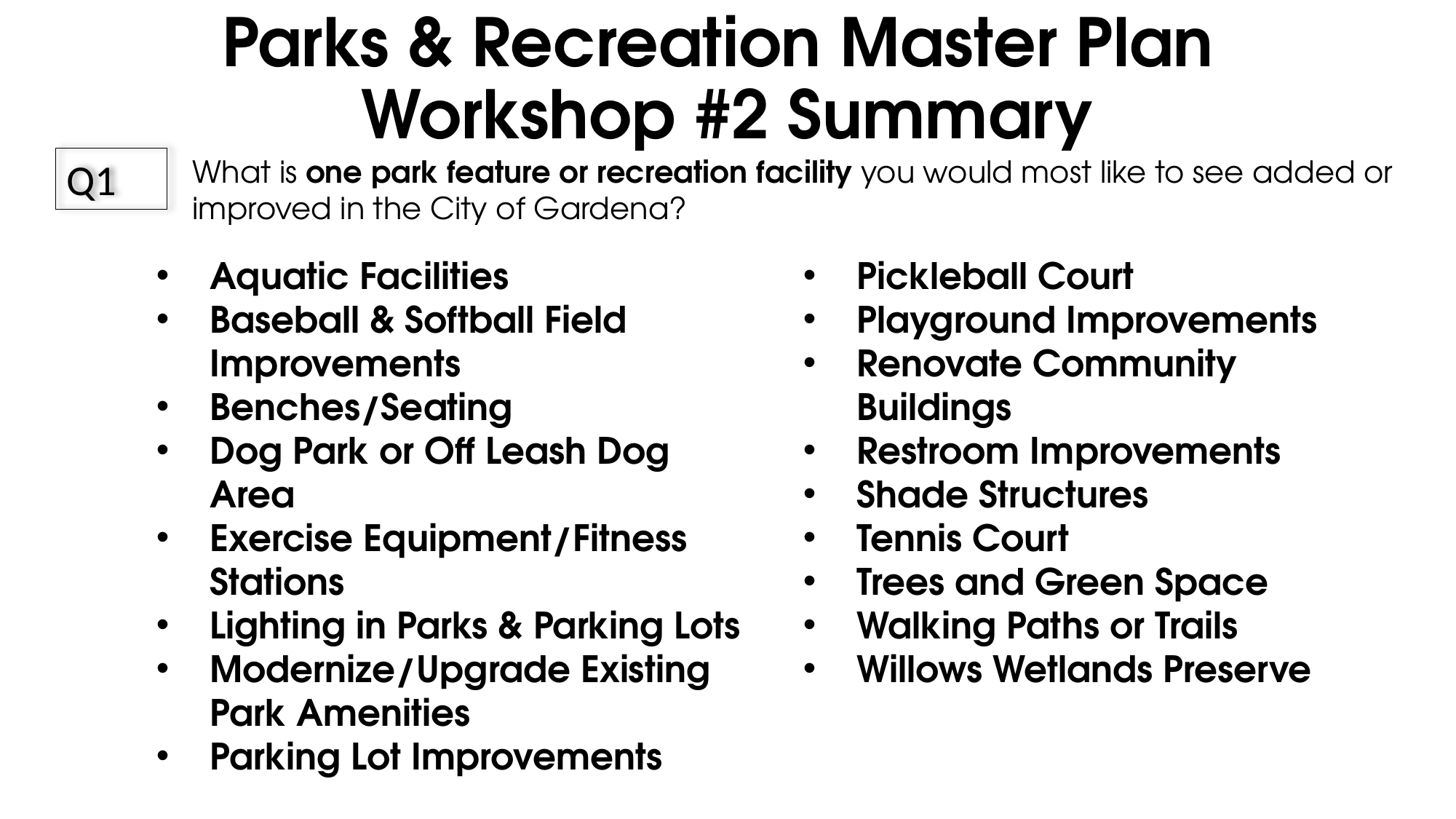

# Parks & Recreation Master Plan Workshop #2 Summary
What is one park feature or recreation facility you would most like to see added or improved in the City of Gardena?
Q1
Aquatic Facilities
Baseball & Softball Field Improvements
Benches/Seating
Dog Park or Off Leash Dog Area
Exercise Equipment/Fitness Stations
Lighting in Parks & Parking Lots
Modernize/Upgrade Existing Park Amenities
Parking Lot Improvements
Pickleball Court
Playground Improvements
Renovate Community Buildings
Restroom Improvements
Shade Structures
Tennis Court
Trees and Green Space
Walking Paths or Trails
Willows Wetlands Preserve